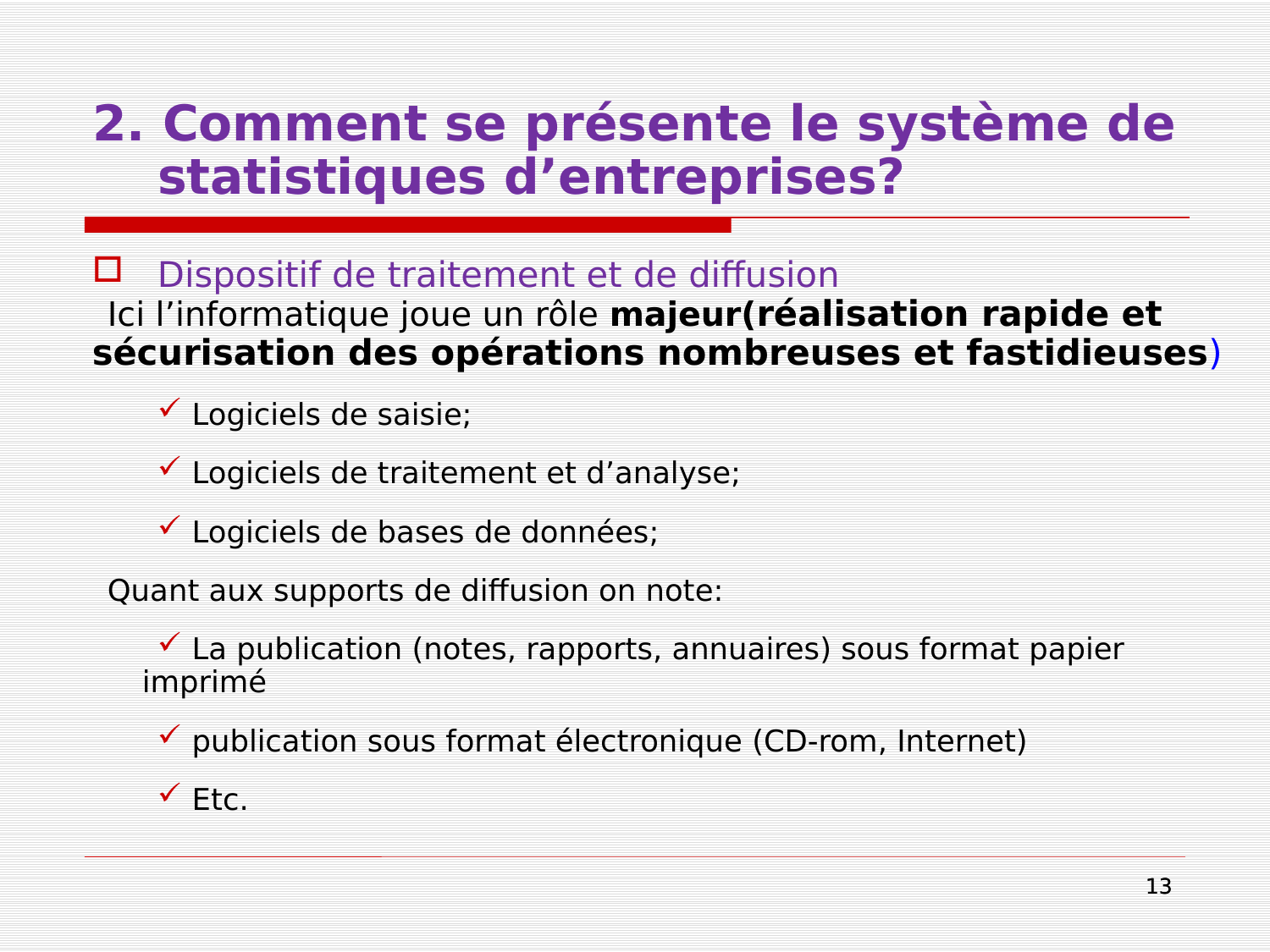

# 2. Comment se présente le système de statistiques d’entreprises?
Dispositif de traitement et de diffusion
Ici l’informatique joue un rôle majeur(réalisation rapide et sécurisation des opérations nombreuses et fastidieuses)
 Logiciels de saisie;
 Logiciels de traitement et d’analyse;
 Logiciels de bases de données;
Quant aux supports de diffusion on note:
 La publication (notes, rapports, annuaires) sous format papier imprimé
 publication sous format électronique (CD-rom, Internet)
 Etc.
13
13